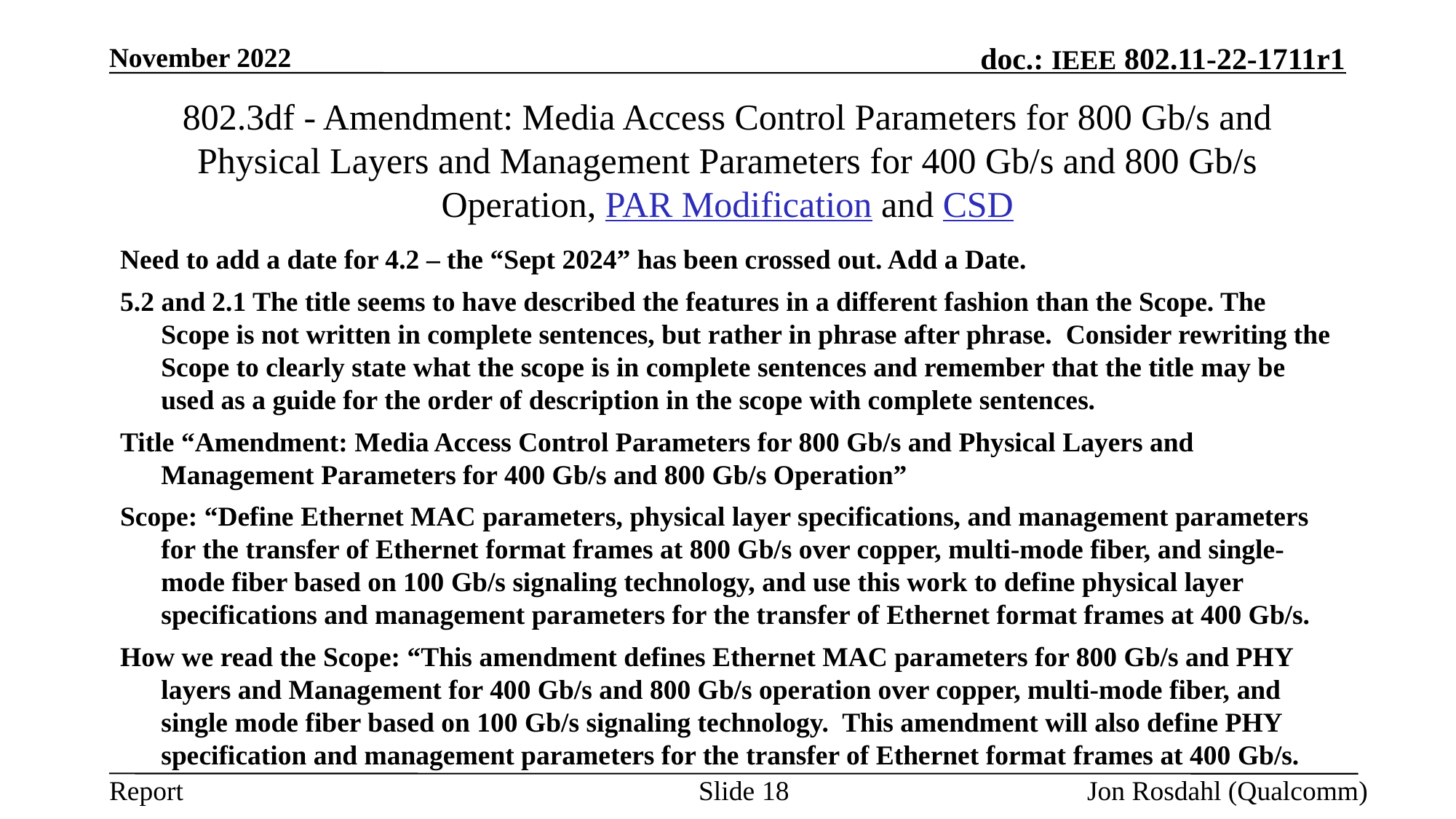

November 2022
# 802.3df - Amendment: Media Access Control Parameters for 800 Gb/s and Physical Layers and Management Parameters for 400 Gb/s and 800 Gb/s Operation, PAR Modification and CSD
Need to add a date for 4.2 – the “Sept 2024” has been crossed out. Add a Date.
5.2 and 2.1 The title seems to have described the features in a different fashion than the Scope. The Scope is not written in complete sentences, but rather in phrase after phrase.  Consider rewriting the Scope to clearly state what the scope is in complete sentences and remember that the title may be used as a guide for the order of description in the scope with complete sentences.
Title “Amendment: Media Access Control Parameters for 800 Gb/s and Physical Layers and Management Parameters for 400 Gb/s and 800 Gb/s Operation”
Scope: “Define Ethernet MAC parameters, physical layer specifications, and management parameters for the transfer of Ethernet format frames at 800 Gb/s over copper, multi-mode fiber, and single-mode fiber based on 100 Gb/s signaling technology, and use this work to define physical layer specifications and management parameters for the transfer of Ethernet format frames at 400 Gb/s.
How we read the Scope: “This amendment defines Ethernet MAC parameters for 800 Gb/s and PHY layers and Management for 400 Gb/s and 800 Gb/s operation over copper, multi-mode fiber, and single mode fiber based on 100 Gb/s signaling technology.  This amendment will also define PHY specification and management parameters for the transfer of Ethernet format frames at 400 Gb/s.
Slide 18
Jon Rosdahl (Qualcomm)